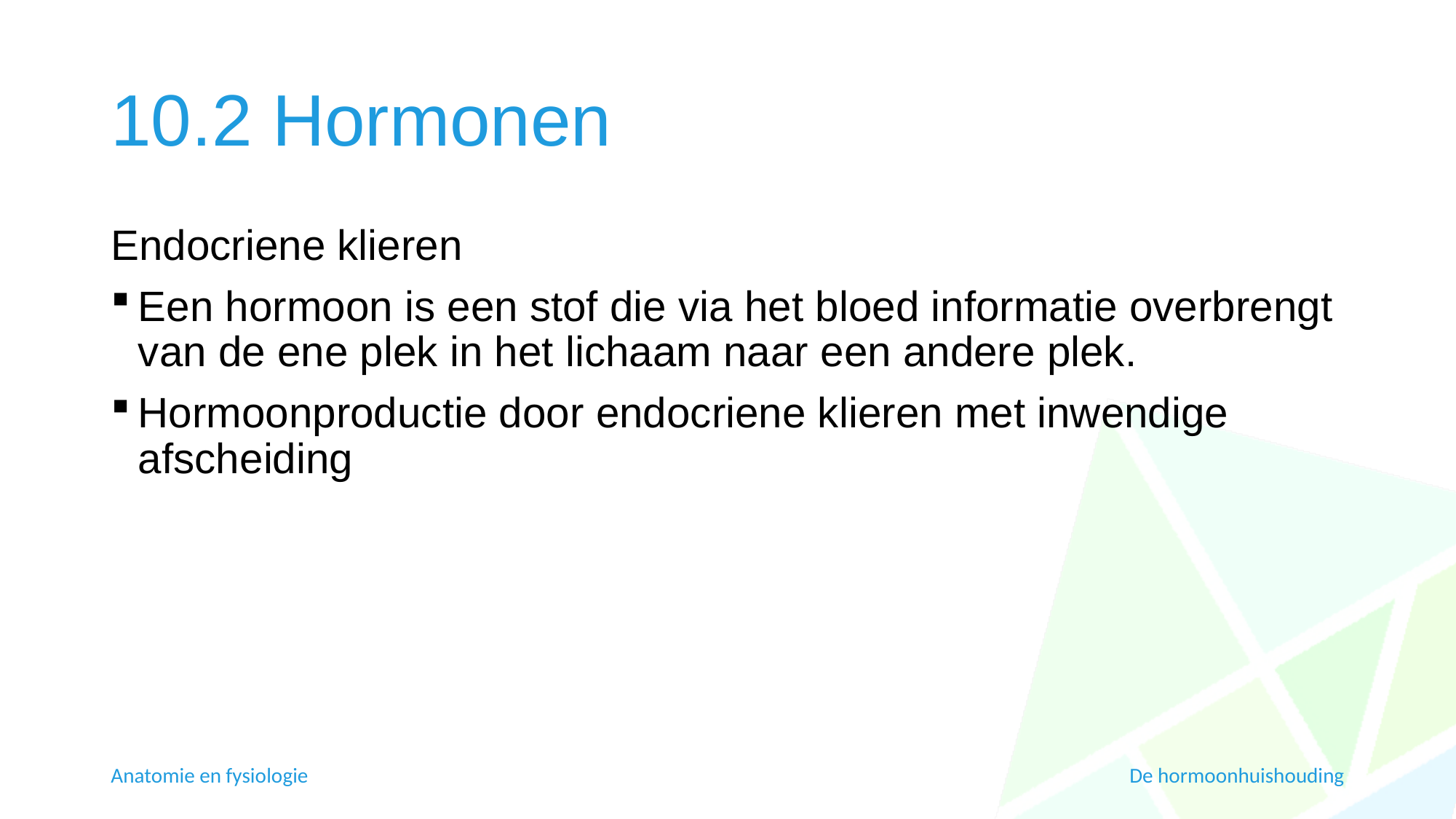

# 10.2 Hormonen
Endocriene klieren
Een hormoon is een stof die via het bloed informatie overbrengt van de ene plek in het lichaam naar een andere plek.
Hormoonproductie door endocriene klieren met inwendige afscheiding
Anatomie en fysiologie
De hormoonhuishouding